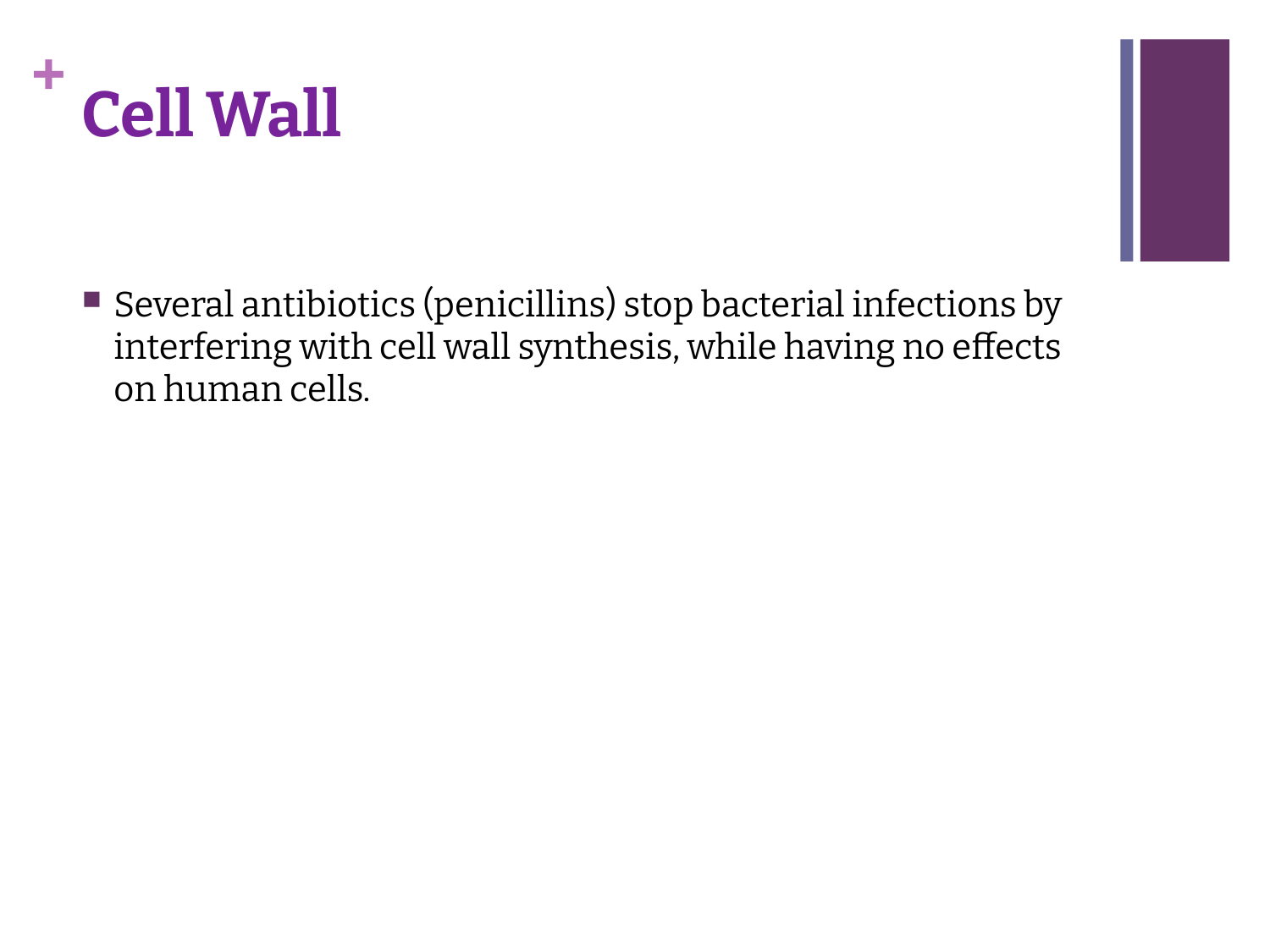

# Cell Wall
Several antibiotics (penicillins) stop bacterial infections by interfering with cell wall synthesis, while having no effects on human cells.